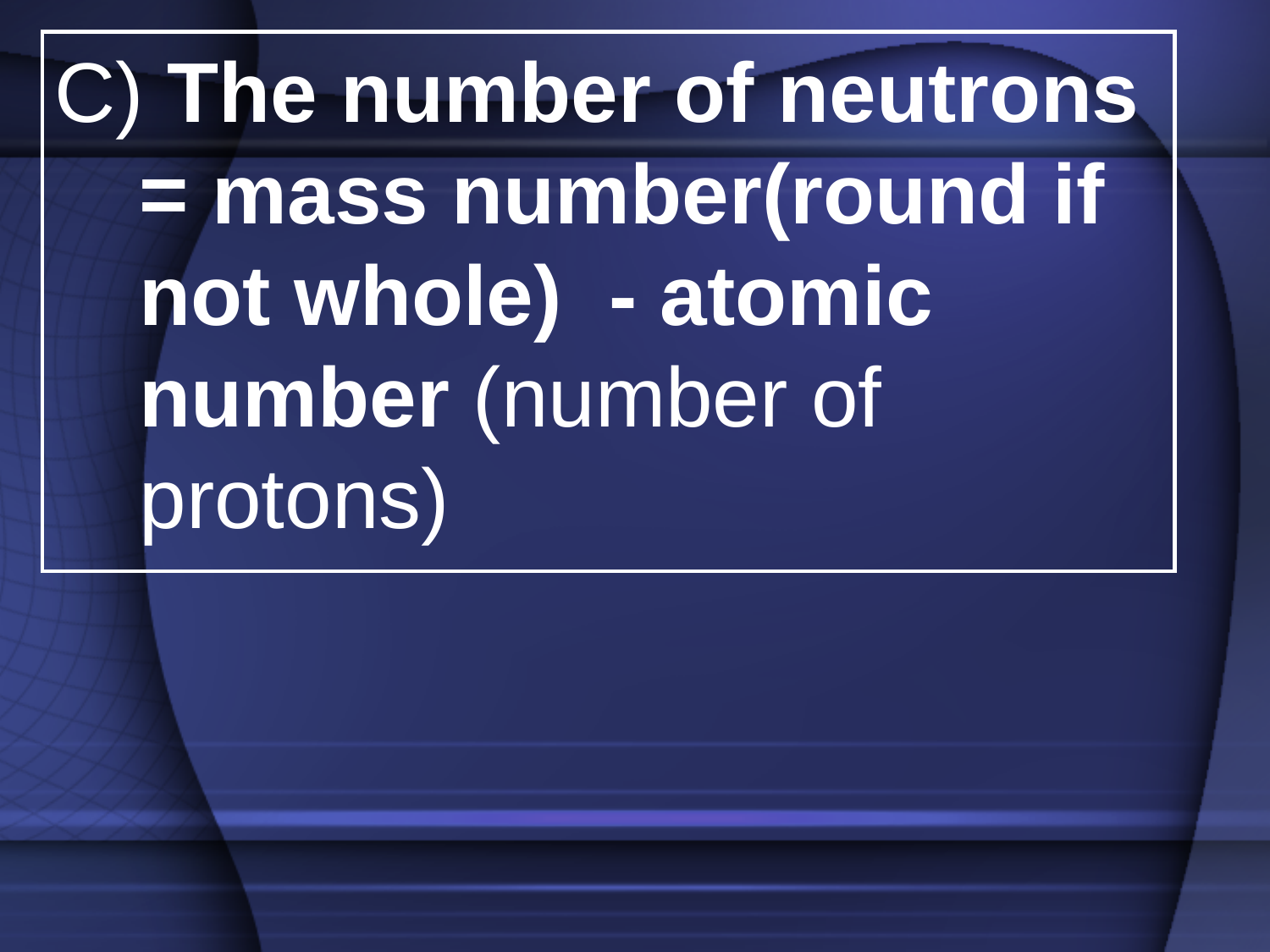

C) The number of neutrons = mass number(round if not whole)  - atomic number (number of protons)